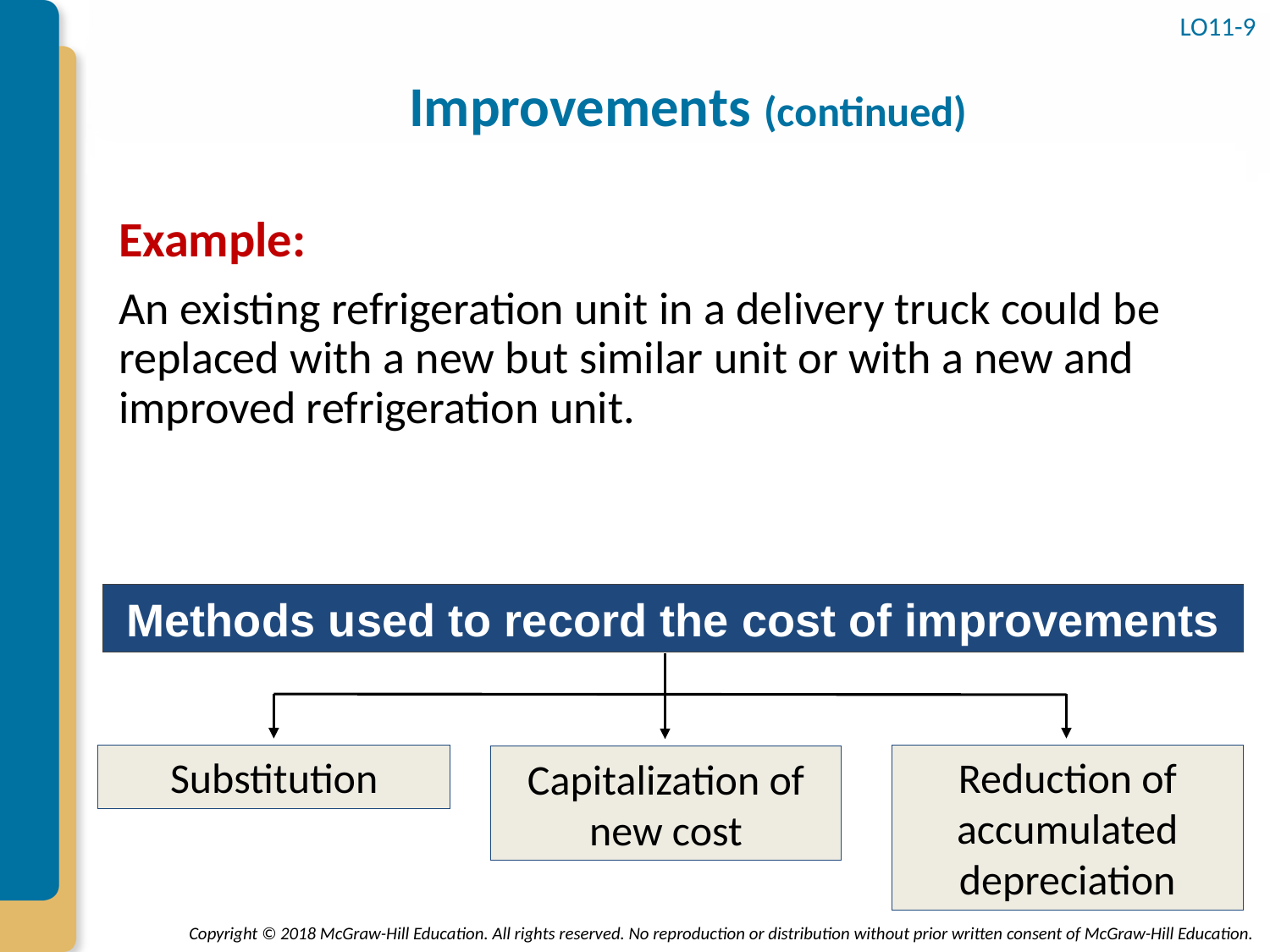

# Improvements (continued)
LO11-9
Example:
An existing refrigeration unit in a delivery truck could be replaced with a new but similar unit or with a new and improved refrigeration unit.
Methods used to record the cost of improvements
Substitution
Reduction of accumulated depreciation
Capitalization of new cost